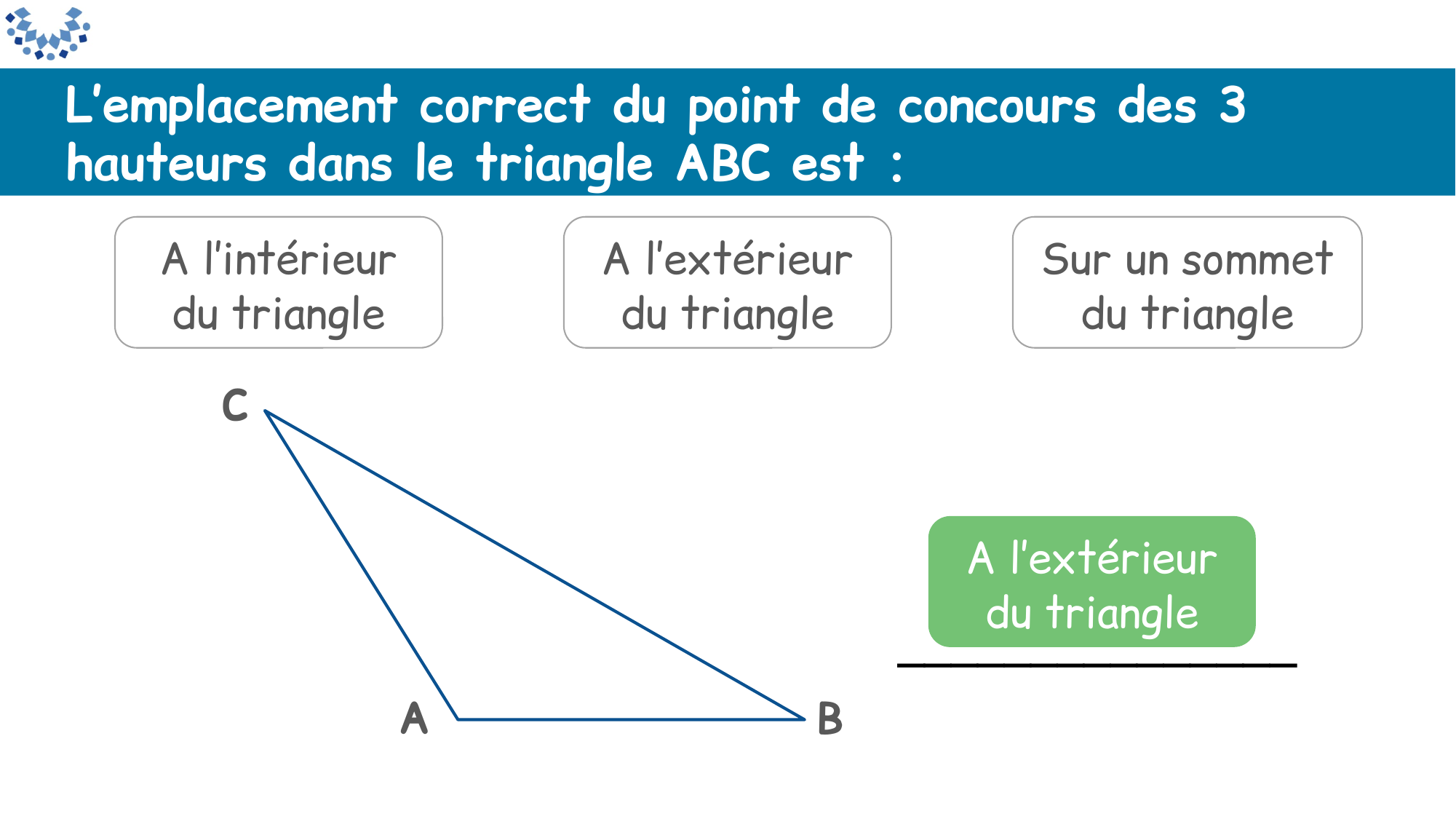

L’emplacement correct du point de concours des 3 hauteurs dans le triangle ABC est :
A l’intérieur du triangle
A l’extérieur du triangle
Sur un sommet du triangle
C

A l’extérieur du triangle
 _______________
A
B